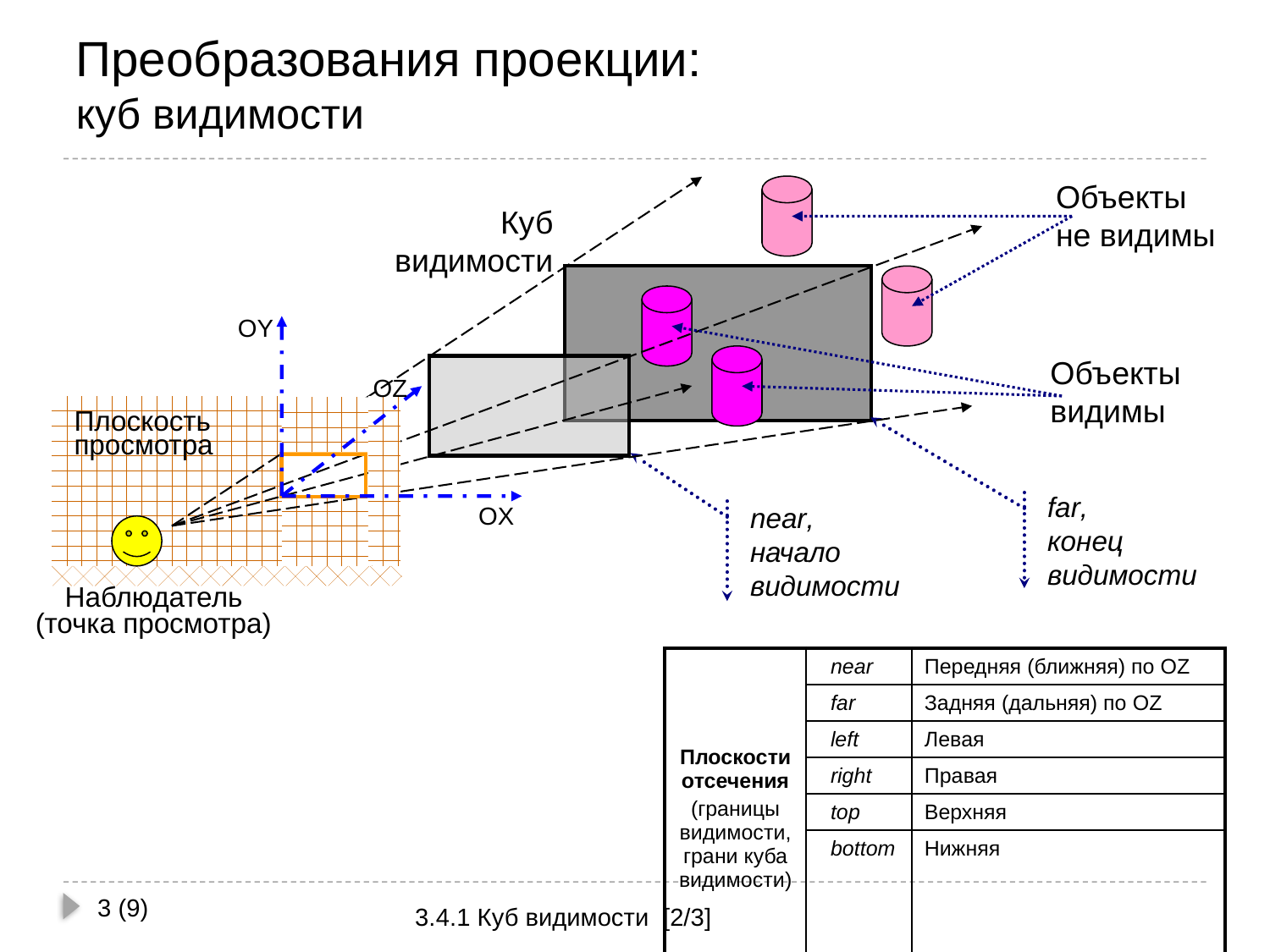

# Преобразования проекции: куб видимости
Объекты
не видимы

Куб
видимости

OY

Объекты
видимы

OZ

Плоскость просмотра

far,
конец видимости
OX

near,
начало видимости

Наблюдатель
(точка просмотра)
| Плоскости отсечения (границы видимости, грани куба видимости) | near | Передняя (ближняя) по OZ |
| --- | --- | --- |
|  | far | Задняя (дальняя) по OZ |
|  | left | Левая |
|  | right | Правая |
|  | top | Верхняя |
|  | bottom | Нижняя |
3 (9)
3.4.1 Куб видимости  [2/3]